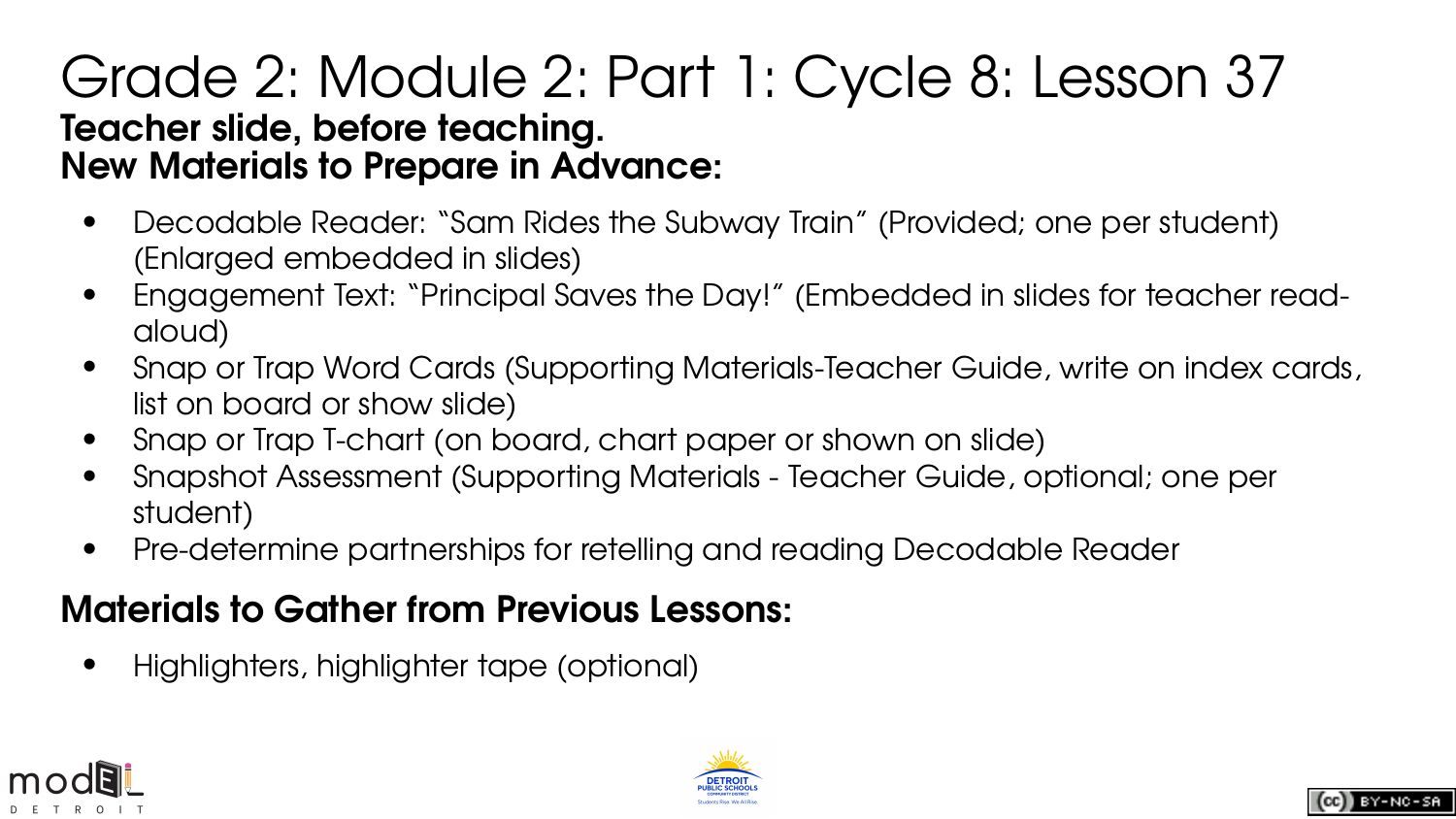

# Grade 2: Module 2: Part 1: Cycle 8: Lesson 37
Teacher slide, before teaching.
New Materials to Prepare in Advance:
Decodable Reader: “Sam Rides the Subway Train” (Provided; one per student) (Enlarged embedded in slides)
Engagement Text: “Principal Saves the Day!” (Embedded in slides for teacher read-aloud)
Snap or Trap Word Cards (Supporting Materials-Teacher Guide, write on index cards, list on board or show slide)
Snap or Trap T-chart (on board, chart paper or shown on slide)
Snapshot Assessment (Supporting Materials - Teacher Guide, optional; one per student)
Pre-determine partnerships for retelling and reading Decodable Reader
Materials to Gather from Previous Lessons:
Highlighters, highlighter tape (optional)